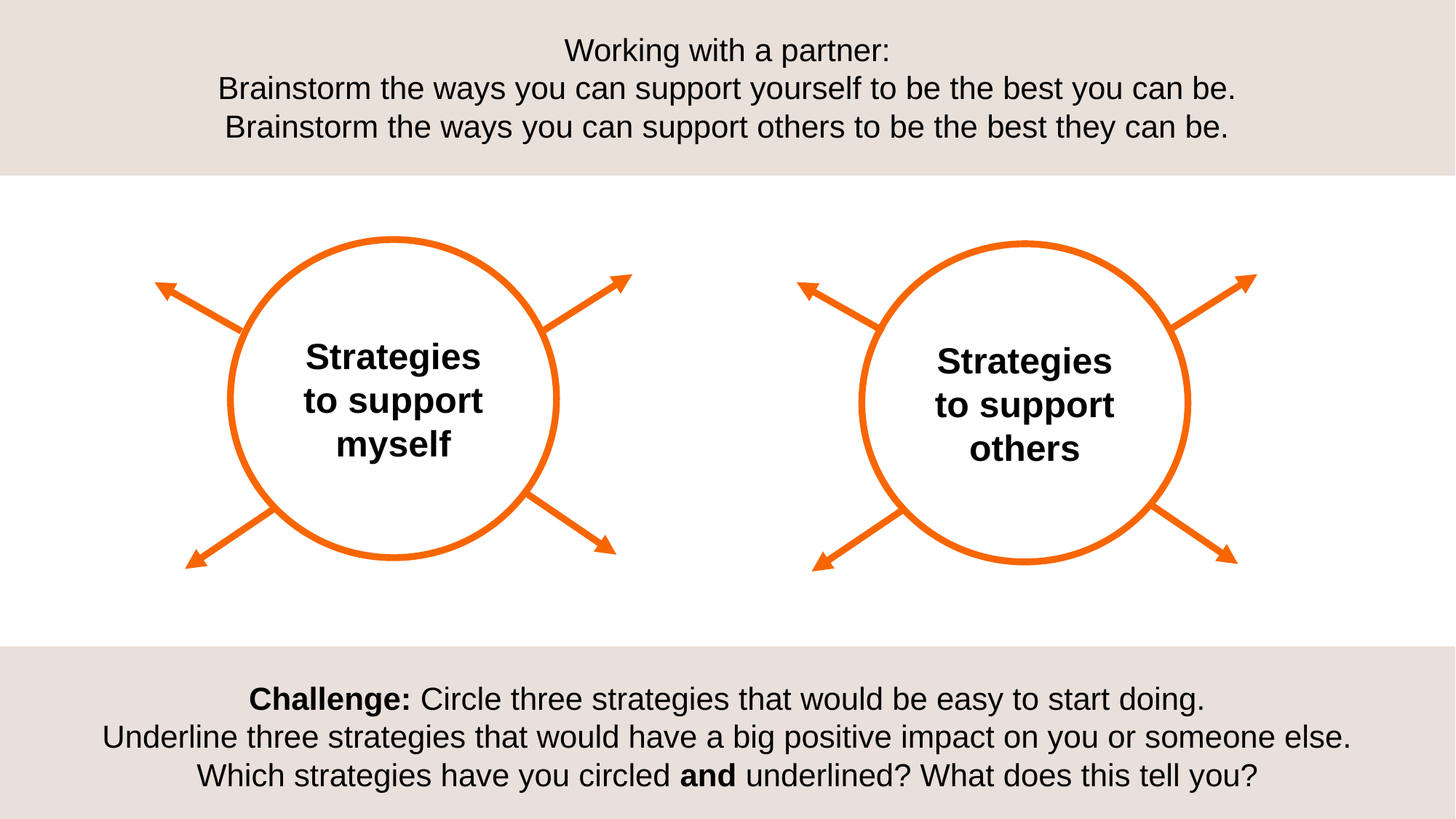

Working with a partner:
Brainstorm the ways you can support yourself to be the best you can be.
Brainstorm the ways you can support others to be the best they can be.
Strategies to support myself
Strategies to support others

Challenge: Circle three strategies that would be easy to start doing.
Underline three strategies that would have a big positive impact on you or someone else.
Which strategies have you circled and underlined? What does this tell you?